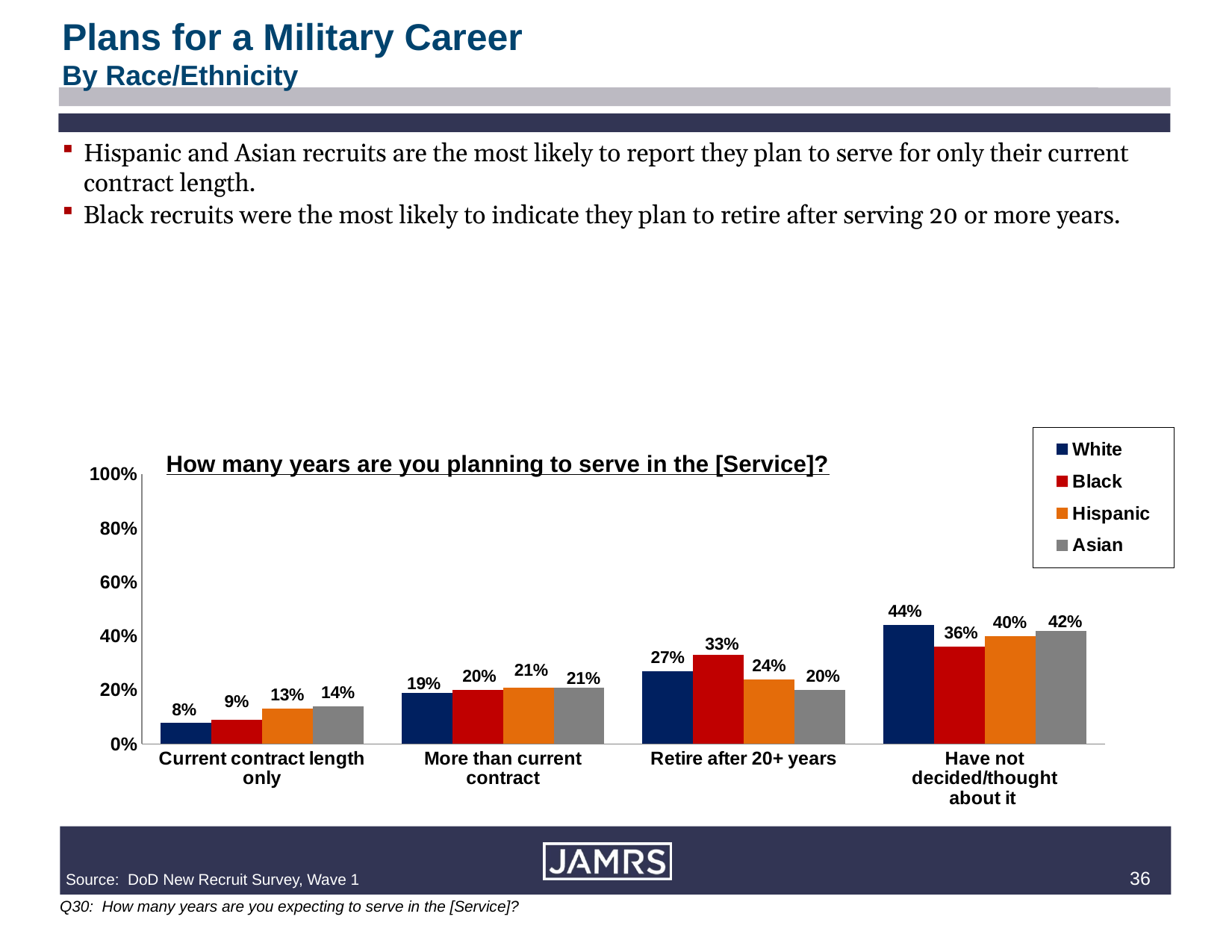

Plans for a Military Career
By Race/Ethnicity
How many years are you planning to serve in the [Service]?
Hispanic and Asian recruits are the most likely to report they plan to serve for only their current contract length.
Black recruits were the most likely to indicate they plan to retire after serving 20 or more years.

### Chart

| Category | White | Black | Hispanic | Asian |
|---|---|---|---|---|
| Current contract length only | 0.08 | 0.09 | 0.13 | 0.14 |
| More than current contract | 0.19 | 0.2 | 0.21 | 0.21 |
| Retire after 20+ years | 0.27 | 0.33 | 0.24 | 0.2 |
| Have not decided/thought about it  | 0.44 | 0.36 | 0.4 | 0.42 |
36
Source:  DoD New Recruit Survey, Wave 1
	Q30:  How many years are you expecting to serve in the [Service]?